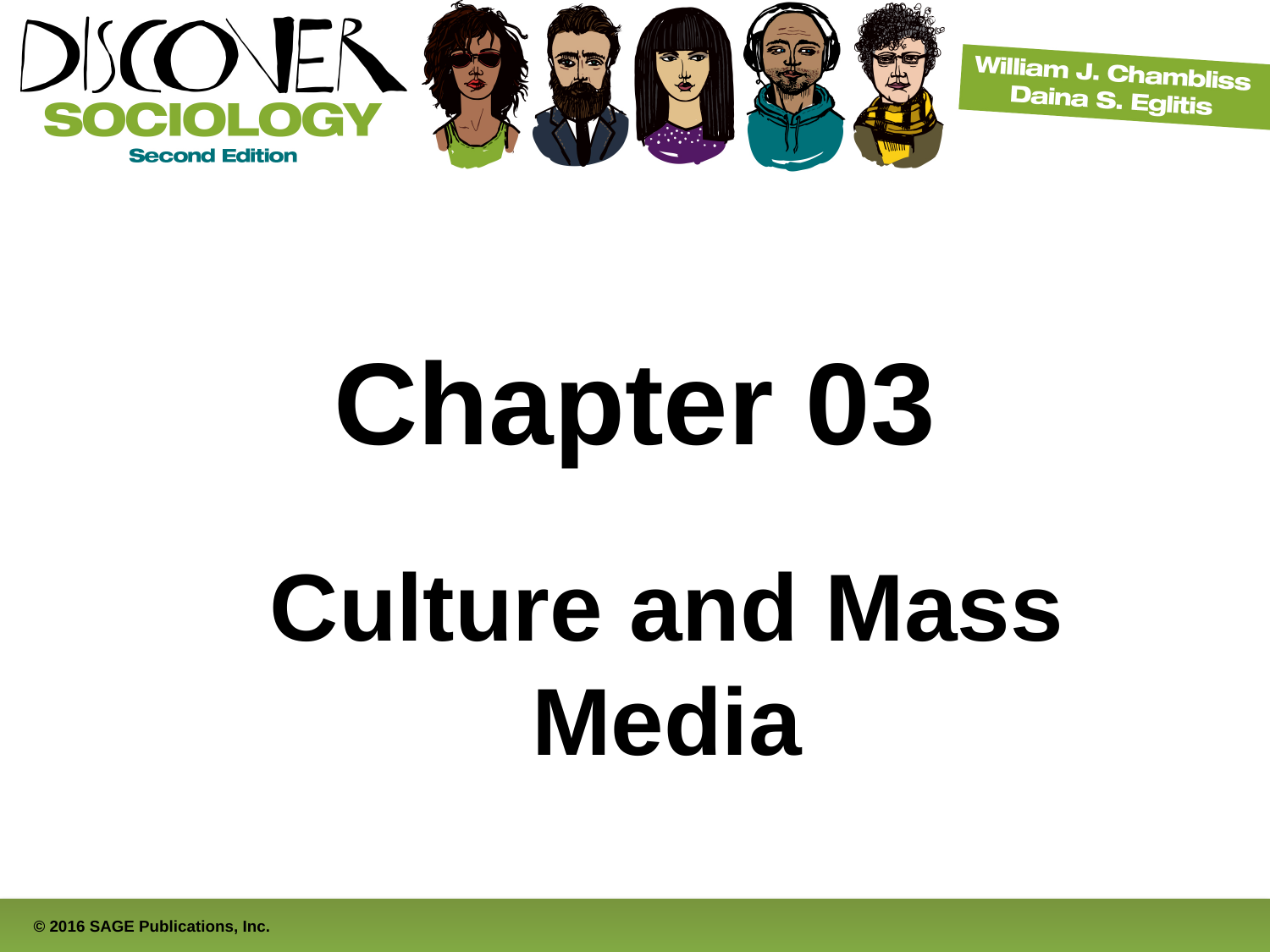

# Chapter 03
Culture and Mass Media